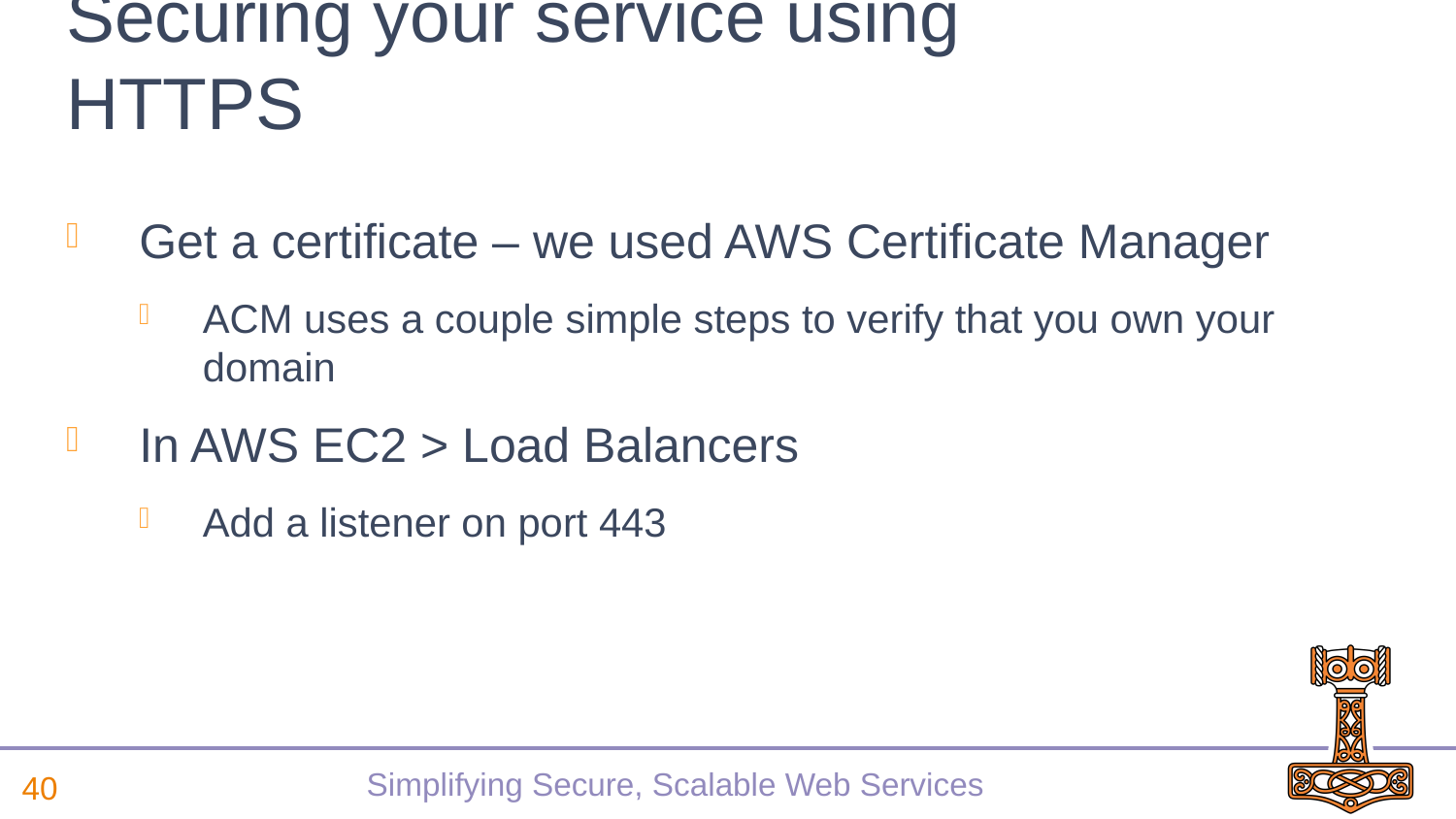

# Securing your service using HTTPS
Get a certificate – we used AWS Certificate Manager
ACM uses a couple simple steps to verify that you own your domain
In AWS EC2 > Load Balancers
Add a listener on port 443